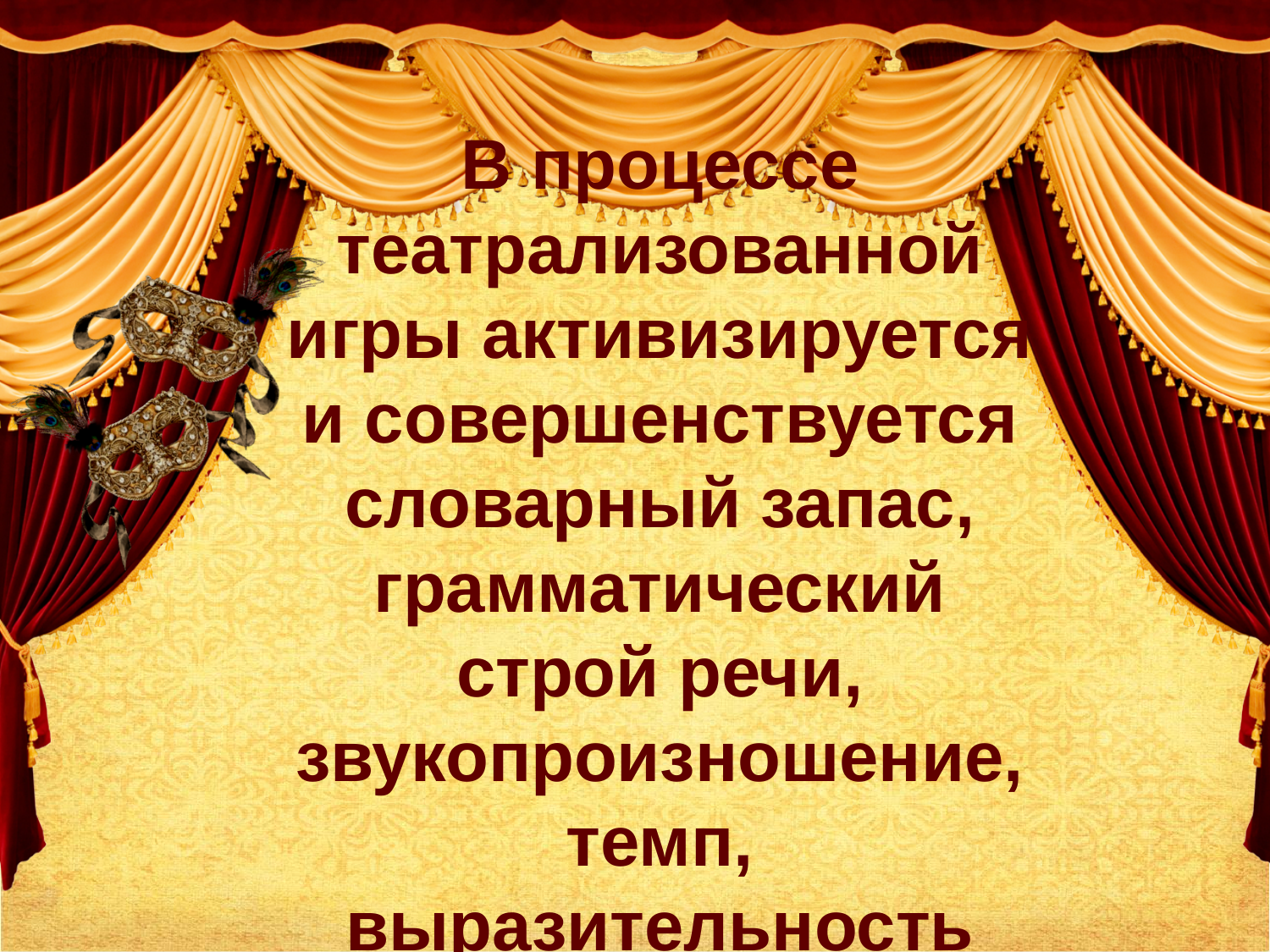

# В процессе театрализованной игры активизируется и совершенствуется словарный запас, грамматический строй речи, звукопроизношение, темп, выразительность речи.